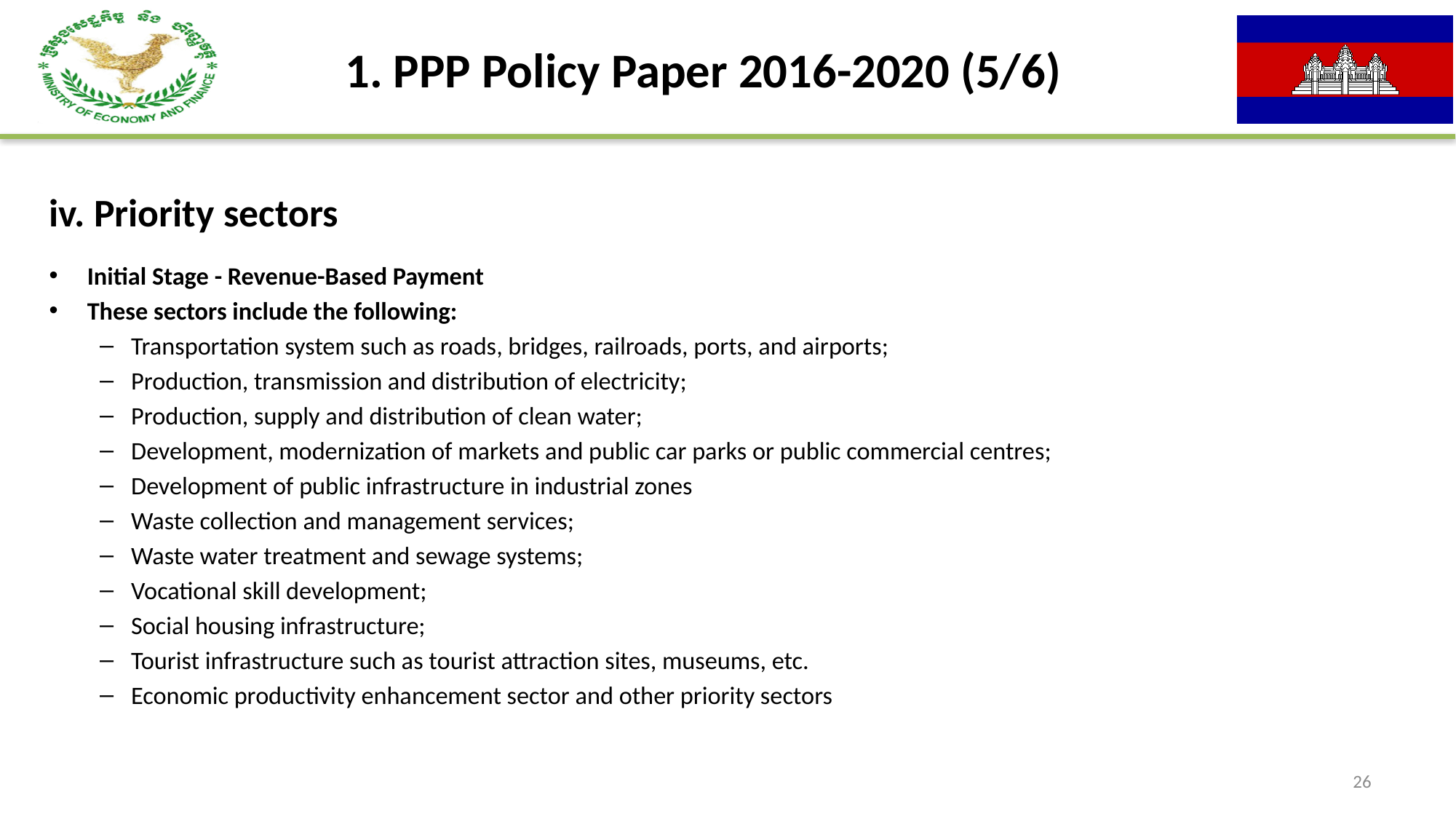

# 1. PPP Policy Paper 2016-2020 (5/6)
iv. Priority sectors

Initial Stage​ - Revenue-Based Payment
These sectors include the following:
Transportation system such as roads, bridges, railroads, ports, and airports;
Production, transmission and distribution of electricity;
Production, supply and distribution of clean water;
Development, modernization of markets and public car parks or public commercial centres;
Development of public infrastructure in industrial zones
Waste collection and management services;
Waste water treatment and sewage systems;
Vocational skill development;
Social housing infrastructure;
Tourist infrastructure such as tourist attraction sites, museums, etc.
Economic productivity enhancement sector and other priority sectors
26